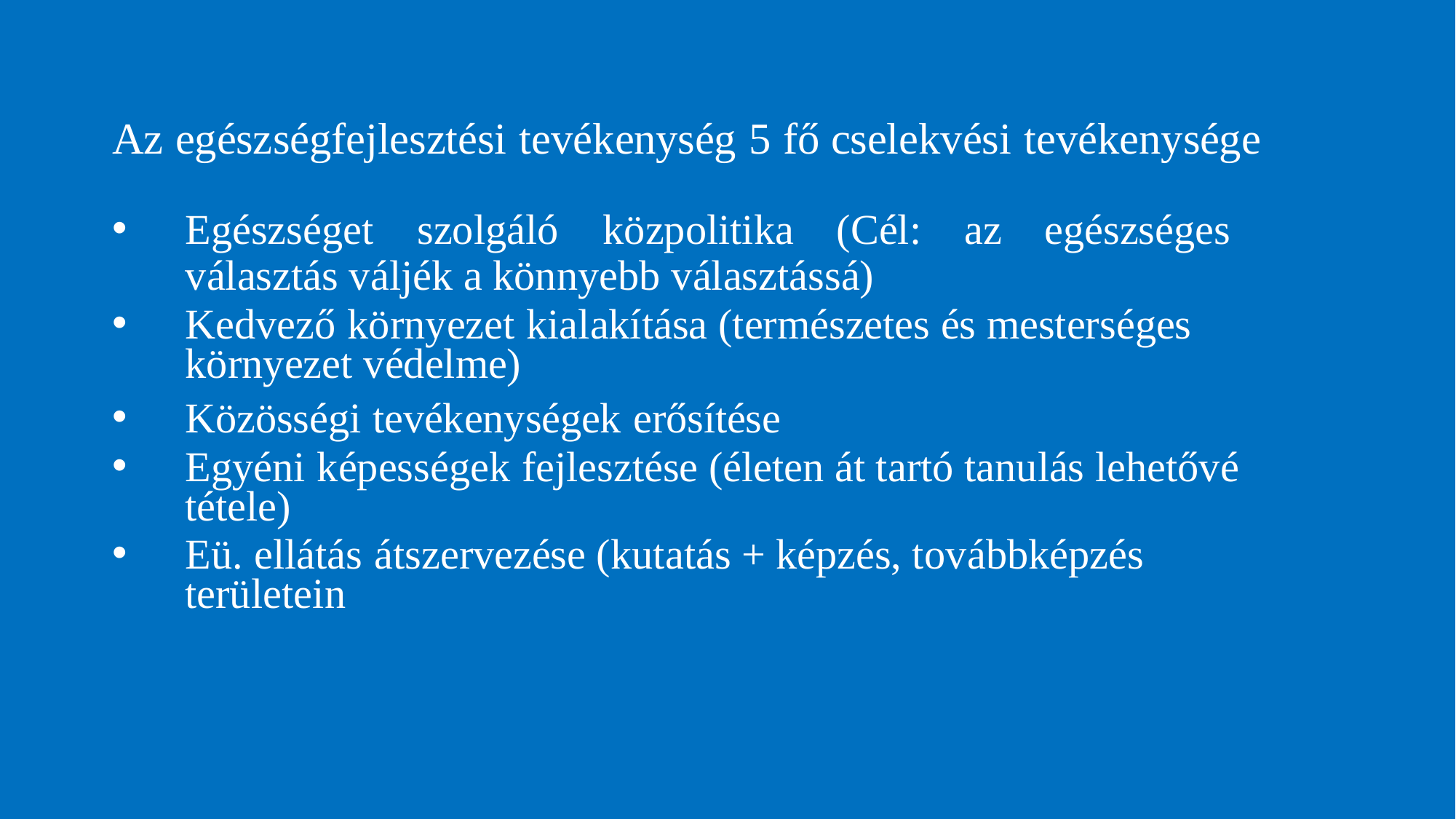

# Az egészségfejlesztési tevékenység 5 fő cselekvési tevékenysége
Egészséget szolgáló közpolitika (Cél: az egészséges választás váljék a könnyebb választássá)
Kedvező környezet kialakítása (természetes és mesterséges környezet védelme)
Közösségi tevékenységek erősítése
Egyéni képességek fejlesztése (életen át tartó tanulás lehetővé tétele)
Eü. ellátás átszervezése (kutatás + képzés, továbbképzés területein